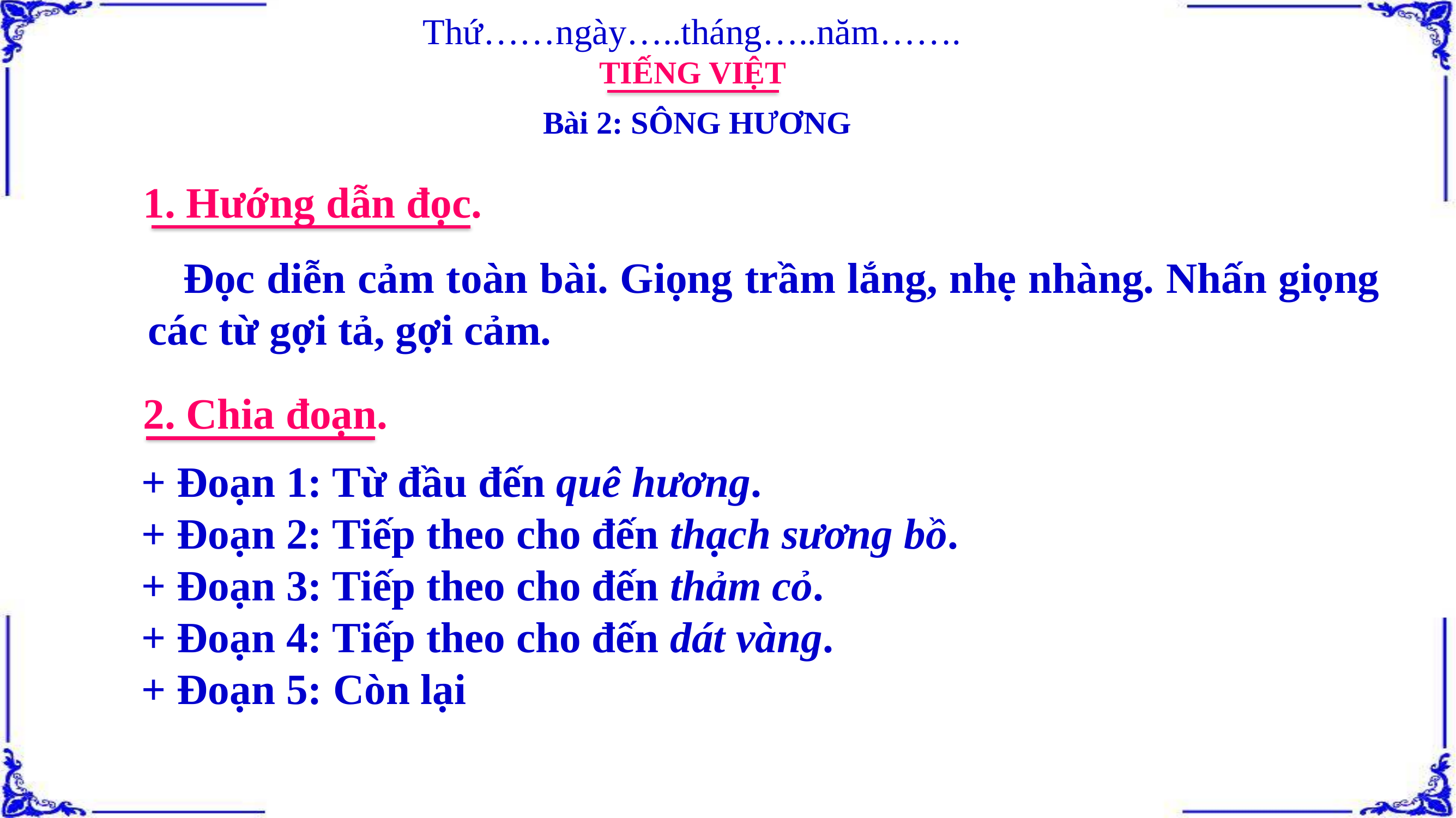

Thứ……ngày…..tháng…..năm…….
TIẾNG VIỆT
Bài 2: SÔNG HƯƠNG
1. Hướng dẫn đọc.
   Đọc diễn cảm toàn bài. Giọng trầm lắng, nhẹ nhàng. Nhấn giọng các từ gợi tả, gợi cảm.
2. Chia đoạn.
+ Đoạn 1: Từ đầu đến quê hương.
+ Đoạn 2: Tiếp theo cho đến thạch sương bồ.
+ Đoạn 3: Tiếp theo cho đến thảm cỏ.
+ Đoạn 4: Tiếp theo cho đến dát vàng.
+ Đoạn 5: Còn lại